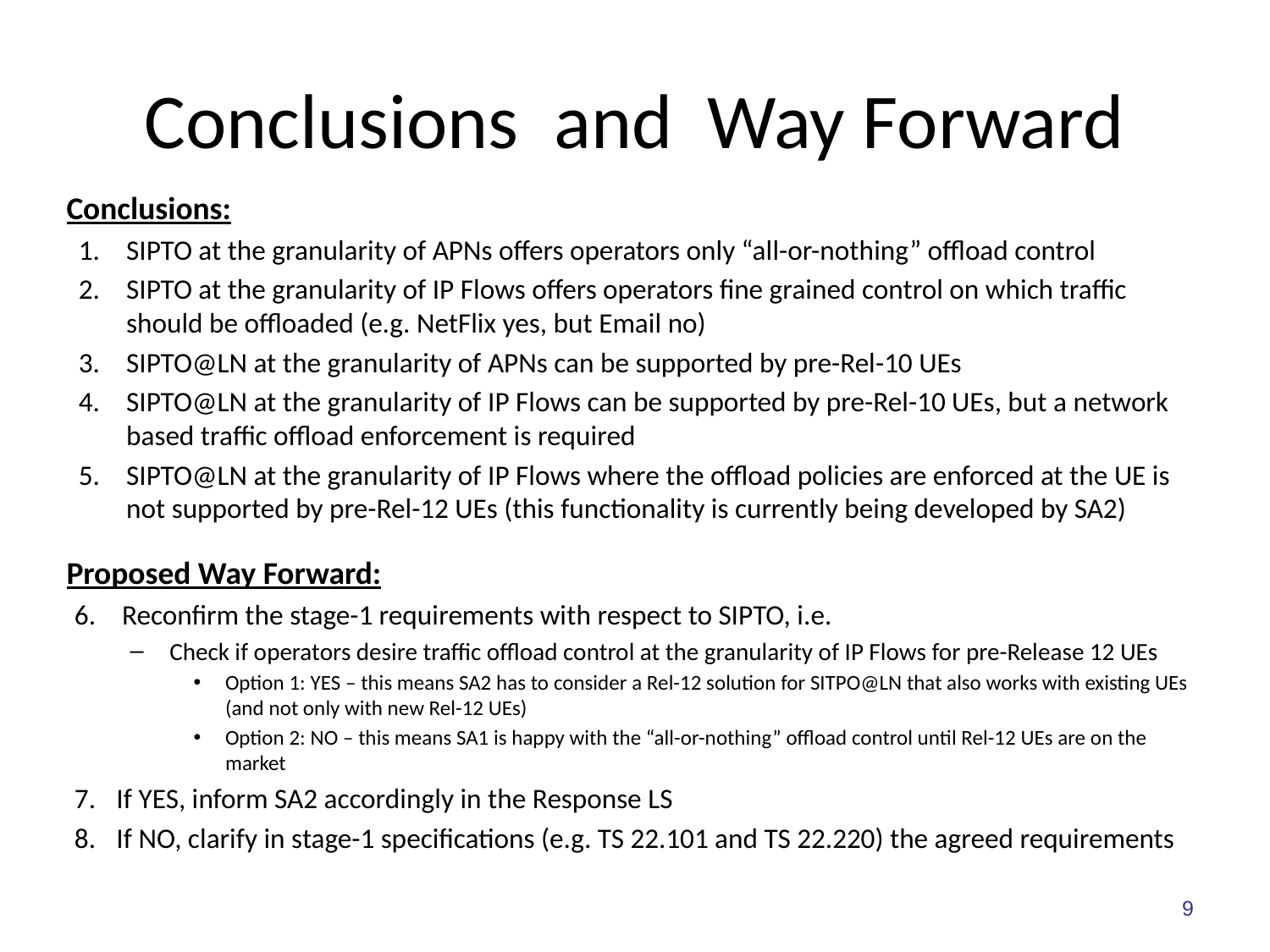

# Conclusions  and  Way Forward
Conclusions:
SIPTO at the granularity of APNs offers operators only “all-or-nothing” offload control
SIPTO at the granularity of IP Flows offers operators fine grained control on which traffic should be offloaded (e.g. NetFlix yes, but Email no)
SIPTO@LN at the granularity of APNs can be supported by pre-Rel-10 UEs
SIPTO@LN at the granularity of IP Flows can be supported by pre-Rel-10 UEs, but a network based traffic offload enforcement is required
SIPTO@LN at the granularity of IP Flows where the offload policies are enforced at the UE is not supported by pre-Rel-12 UEs (this functionality is currently being developed by SA2)

Proposed Way Forward:
Reconfirm the stage-1 requirements with respect to SIPTO, i.e.
Check if operators desire traffic offload control at the granularity of IP Flows for pre-Release 12 UEs
Option 1: YES – this means SA2 has to consider a Rel-12 solution for SITPO@LN that also works with existing UEs (and not only with new Rel-12 UEs)
Option 2: NO – this means SA1 is happy with the “all-or-nothing” offload control until Rel-12 UEs are on the market
If YES, inform SA2 accordingly in the Response LS
If NO, clarify in stage-1 specifications (e.g. TS 22.101 and TS 22.220) the agreed requirements
9